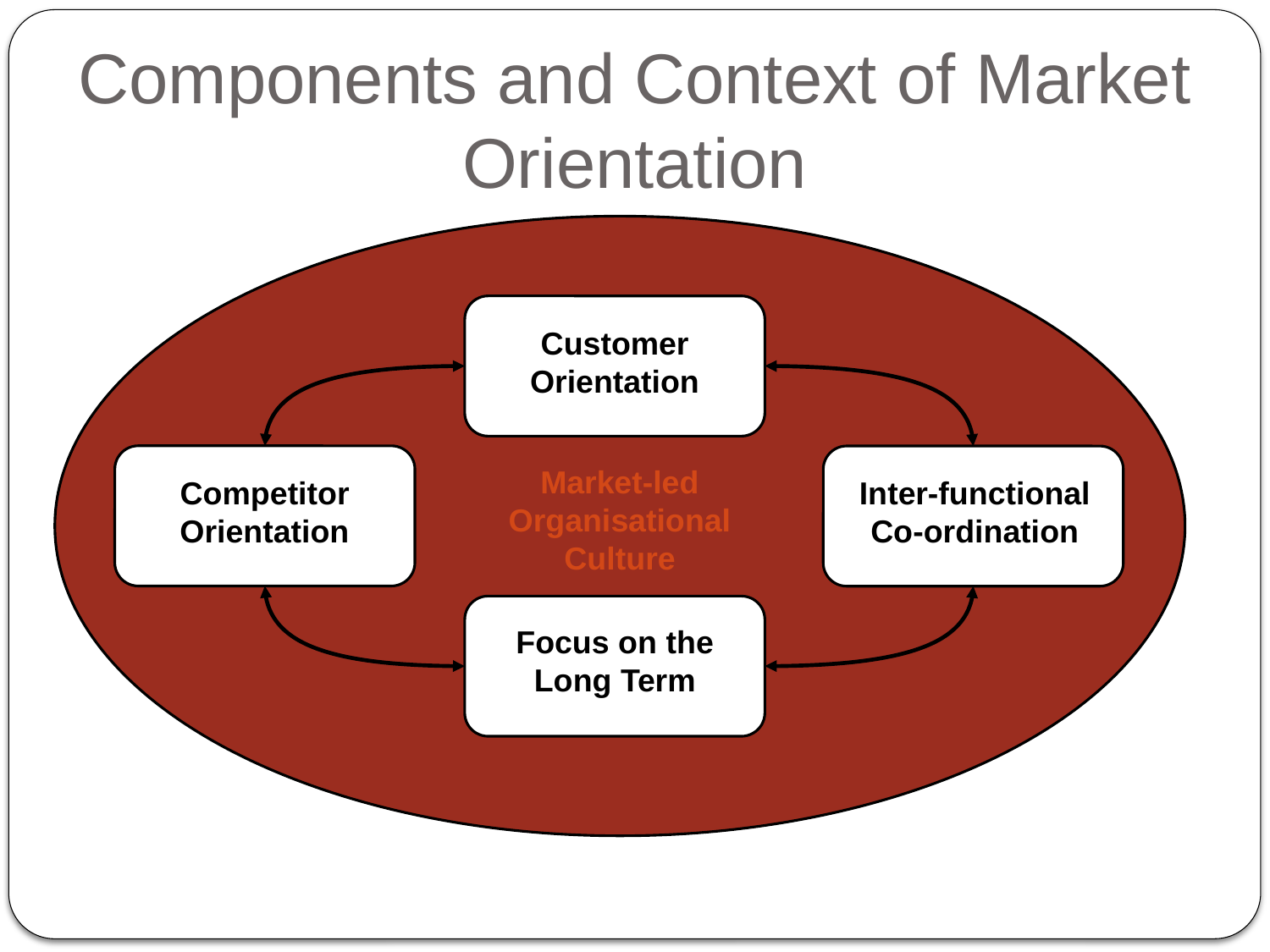

Components and Context of Market Orientation
#

Customer Orientation

Market-led Organisational Culture
Competitor Orientation
Inter-functional Co-ordination

Focus on the Long Term